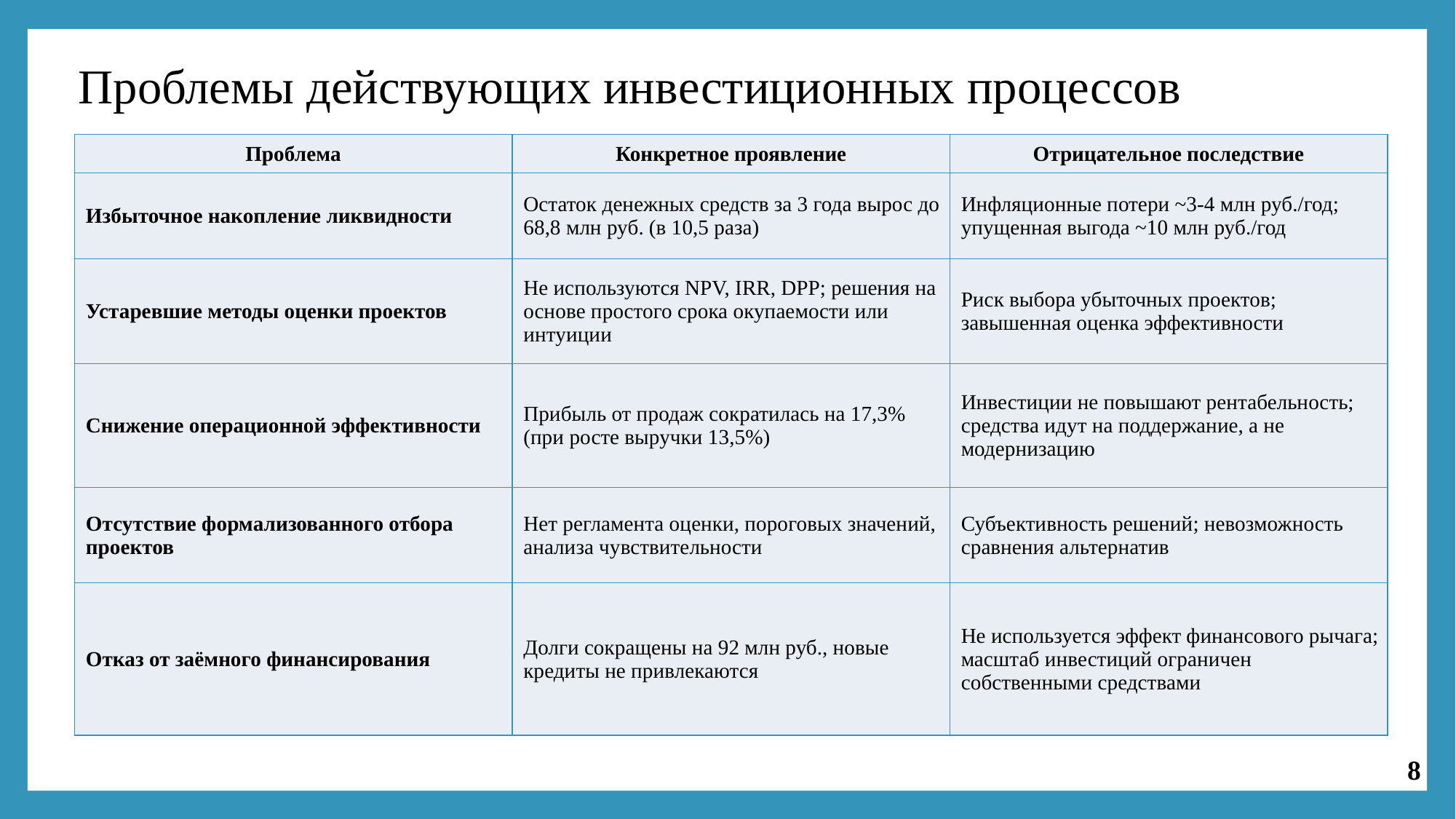

Проблемы действующих инвестиционных процессов
| Проблема | Конкретное проявление | Отрицательное последствие |
| --- | --- | --- |
| Избыточное накопление ликвидности | Остаток денежных средств за 3 года вырос до 68,8 млн руб. (в 10,5 раза) | Инфляционные потери ~3-4 млн руб./год; упущенная выгода ~10 млн руб./год |
| Устаревшие методы оценки проектов | Не используются NPV, IRR, DPP; решения на основе простого срока окупаемости или интуиции | Риск выбора убыточных проектов; завышенная оценка эффективности |
| Снижение операционной эффективности | Прибыль от продаж сократилась на 17,3% (при росте выручки 13,5%) | Инвестиции не повышают рентабельность; средства идут на поддержание, а не модернизацию |
| Отсутствие формализованного отбора проектов | Нет регламента оценки, пороговых значений, анализа чувствительности | Субъективность решений; невозможность сравнения альтернатив |
| Отказ от заёмного финансирования | Долги сокращены на 92 млн руб., новые кредиты не привлекаются | Не используется эффект финансового рычага; масштаб инвестиций ограничен собственными средствами |
8